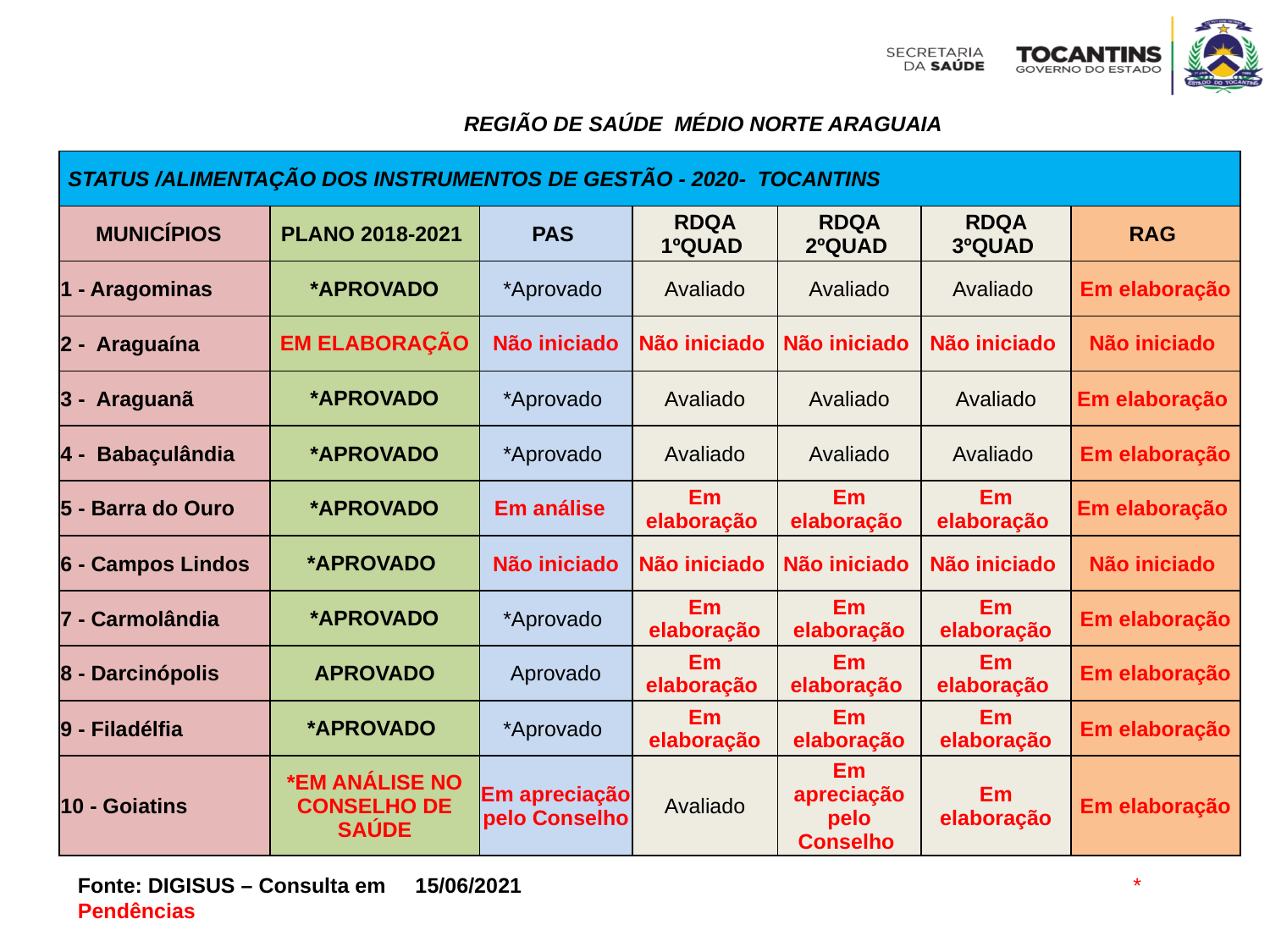

| REGIÃO DE SAÚDE MÉDIO NORTE ARAGUAIA |  |  |  |  |  |  |
| --- | --- | --- | --- | --- | --- | --- |
| STATUS /ALIMENTAÇÃO DOS INSTRUMENTOS DE GESTÃO - 2020- TOCANTINS |  |  |  |  |  |  |
| MUNICÍPIOS | PLANO 2018-2021 | PAS | RDQA 1ºQUAD | RDQA 2ºQUAD | RDQA 3ºQUAD | RAG |
| 1 - Aragominas | \*APROVADO | \*Aprovado | Avaliado | Avaliado | Avaliado | Em elaboração |
| 2 - Araguaína | EM ELABORAÇÃO | Não iniciado | Não iniciado | Não iniciado | Não iniciado | Não iniciado |
| 3 - Araguanã | \*APROVADO | \*Aprovado | Avaliado | Avaliado | Avaliado | Em elaboração |
| 4 - Babaçulândia | \*APROVADO | \*Aprovado | Avaliado | Avaliado | Avaliado | Em elaboração |
| 5 - Barra do Ouro | \*APROVADO | Em análise | Em elaboração | Em elaboração | Em elaboração | Em elaboração |
| 6 - Campos Lindos | \*APROVADO | Não iniciado | Não iniciado | Não iniciado | Não iniciado | Não iniciado |
| 7 - Carmolândia | \*APROVADO | \*Aprovado | Em elaboração | Em elaboração | Em elaboração | Em elaboração |
| 8 - Darcinópolis | APROVADO | Aprovado | Em elaboração | Em elaboração | Em elaboração | Em elaboração |
| 9 - Filadélfia | \*APROVADO | \*Aprovado | Em elaboração | Em elaboração | Em elaboração | Em elaboração |
| 10 - Goiatins | \*EM ANÁLISE NO CONSELHO DE SAÚDE | Em apreciação pelo Conselho | Avaliado | Em apreciação pelo Conselho | Em elaboração | Em elaboração |
Fonte: DIGISUS – Consulta em     15/06/2021                                                                                                       * Pendências